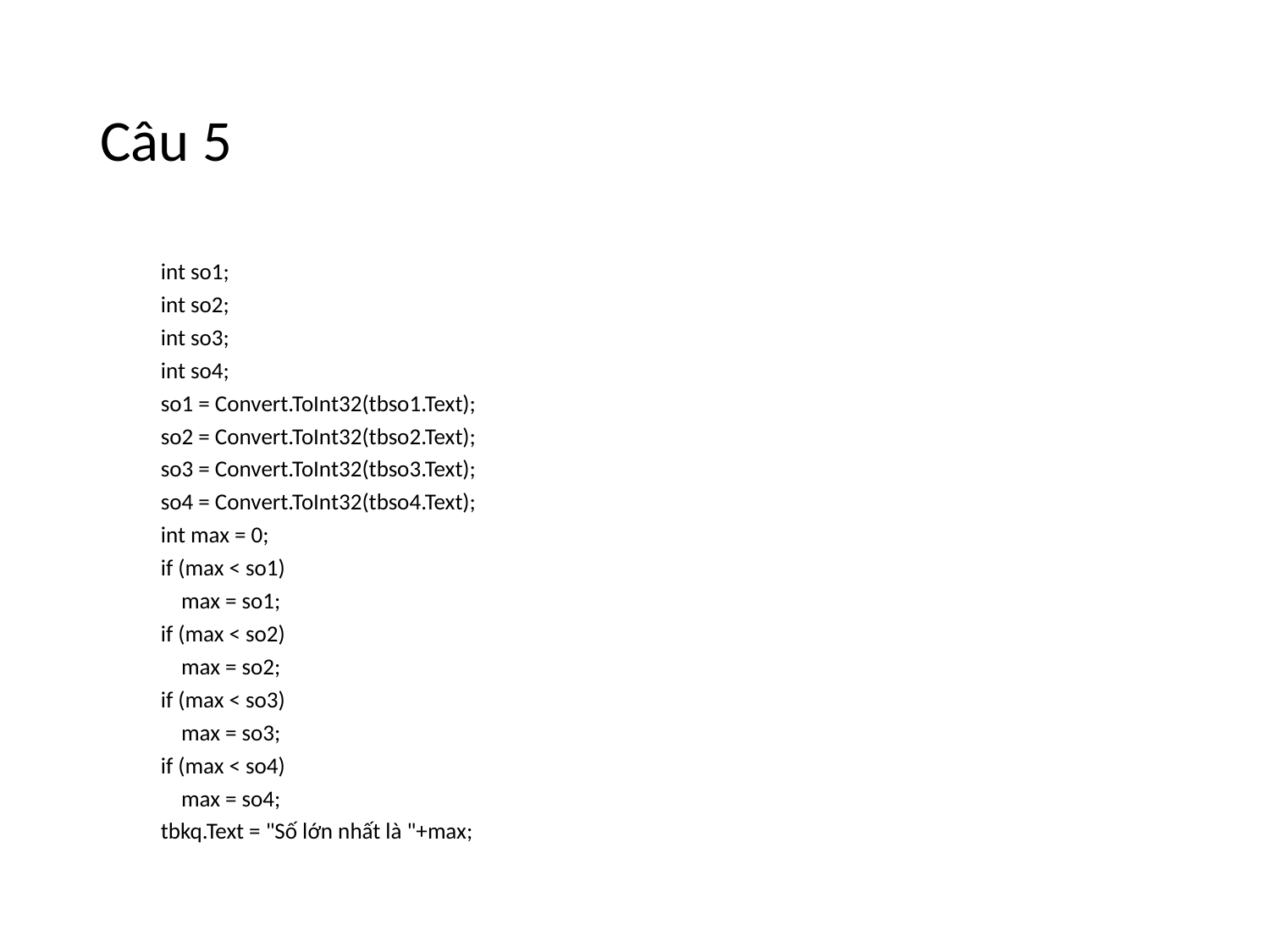

# Câu 5
            int so1;
            int so2;
            int so3;
            int so4;
            so1 = Convert.ToInt32(tbso1.Text);
            so2 = Convert.ToInt32(tbso2.Text);
            so3 = Convert.ToInt32(tbso3.Text);
            so4 = Convert.ToInt32(tbso4.Text);
            int max = 0;
            if (max < so1)
                max = so1;
            if (max < so2)
                max = so2;
            if (max < so3)
                max = so3;
            if (max < so4)
                max = so4;
            tbkq.Text = "Số lớn nhất là "+max;